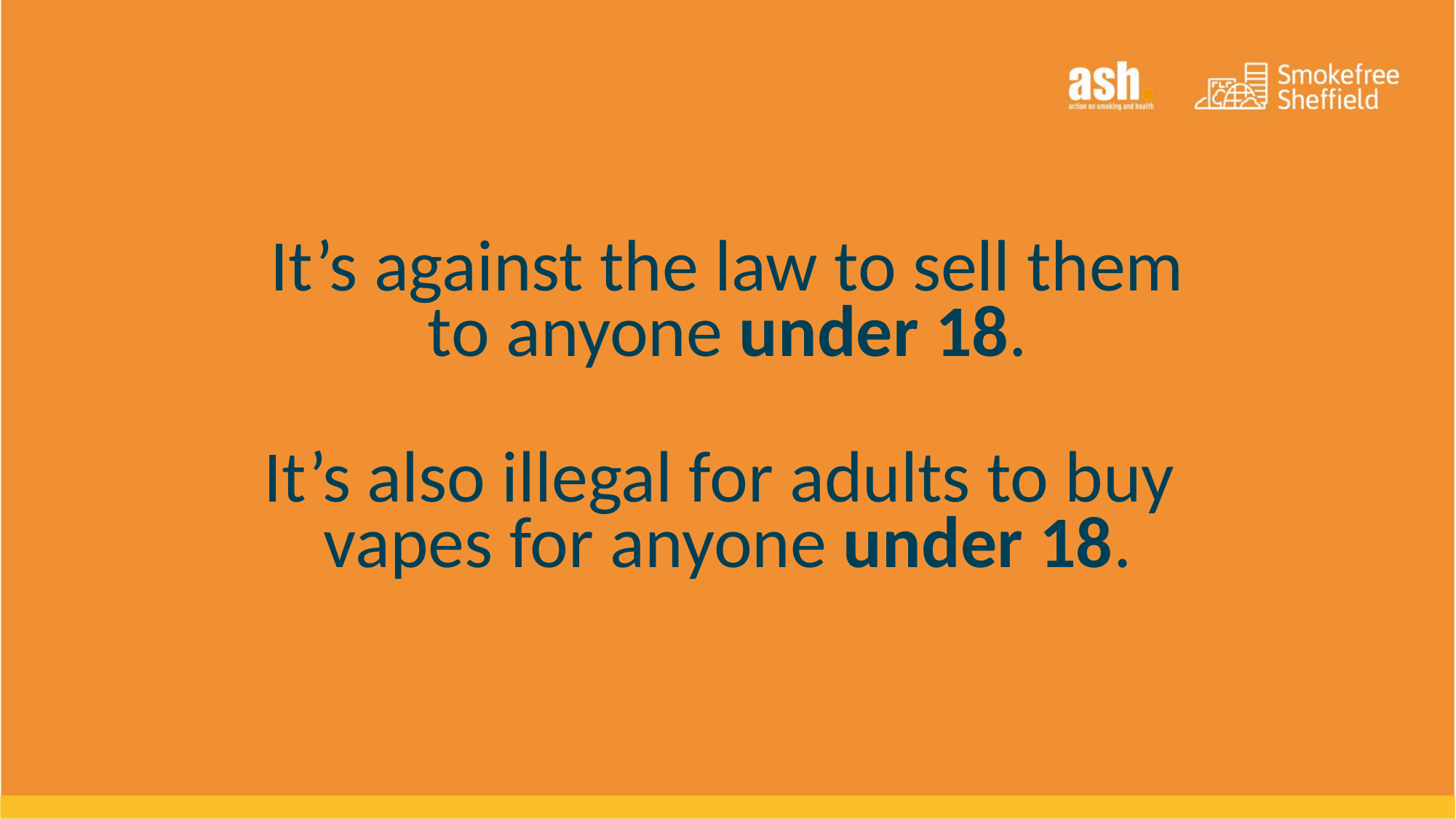

It’s against the law to sell them
to anyone under 18.

It’s also illegal for adults to buy
vapes for anyone under 18.